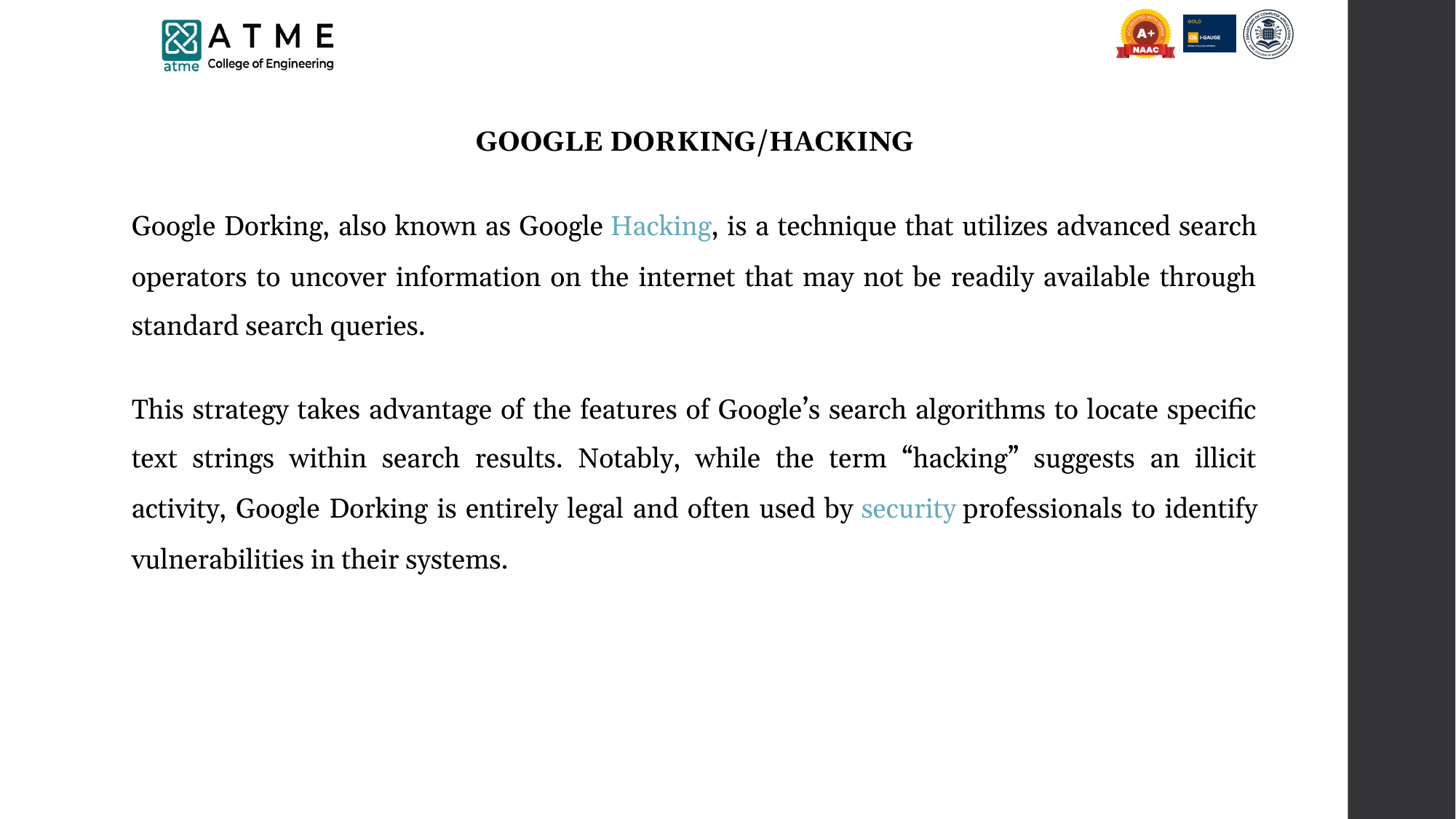

GOOGLE DORKING/HACKING
Google Dorking, also known as Google Hacking, is a technique that utilizes advanced search operators to uncover information on the internet that may not be readily available through standard search queries.
This strategy takes advantage of the features of Google’s search algorithms to locate specific text strings within search results. Notably, while the term “hacking” suggests an illicit activity, Google Dorking is entirely legal and often used by security professionals to identify vulnerabilities in their systems.